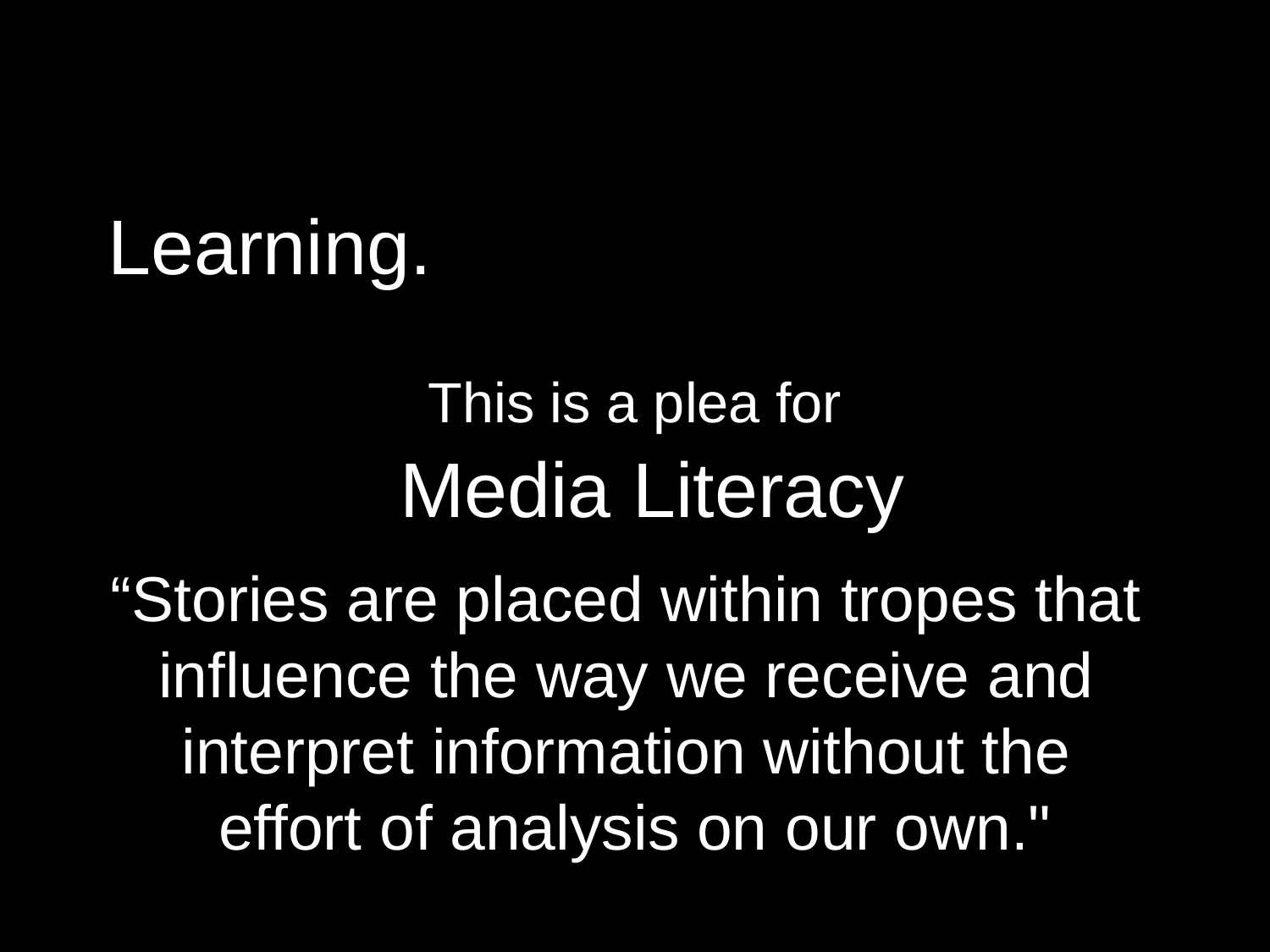

# Learning.
This is a plea for
Media Literacy
“Stories are placed within tropes that
influence the way we receive and
interpret information without the
effort of analysis on our own."